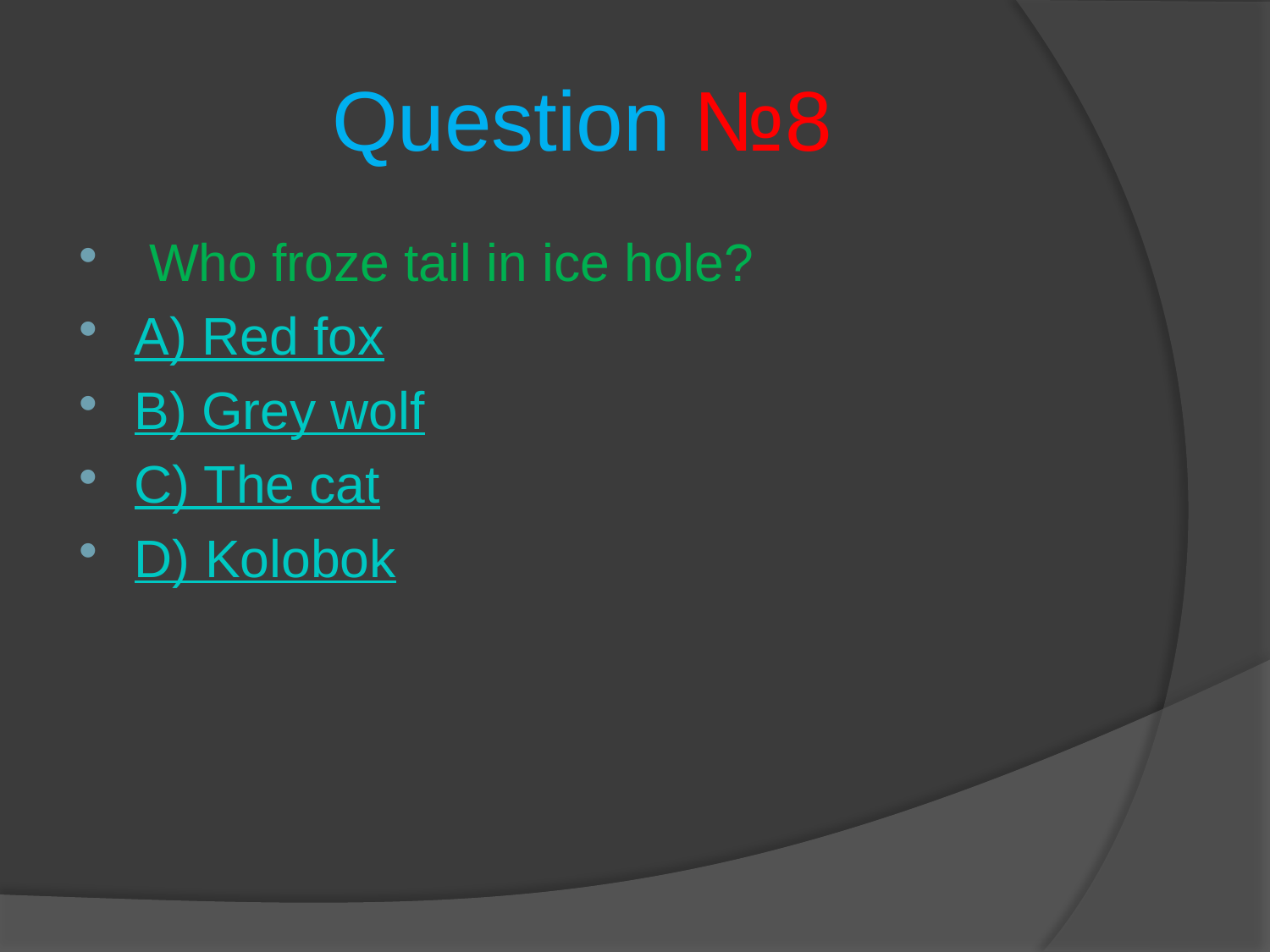

# Question №8
 Who froze tail in ice hole?
A) Red fox
B) Grey wolf
C) The cat
D) Kolobok